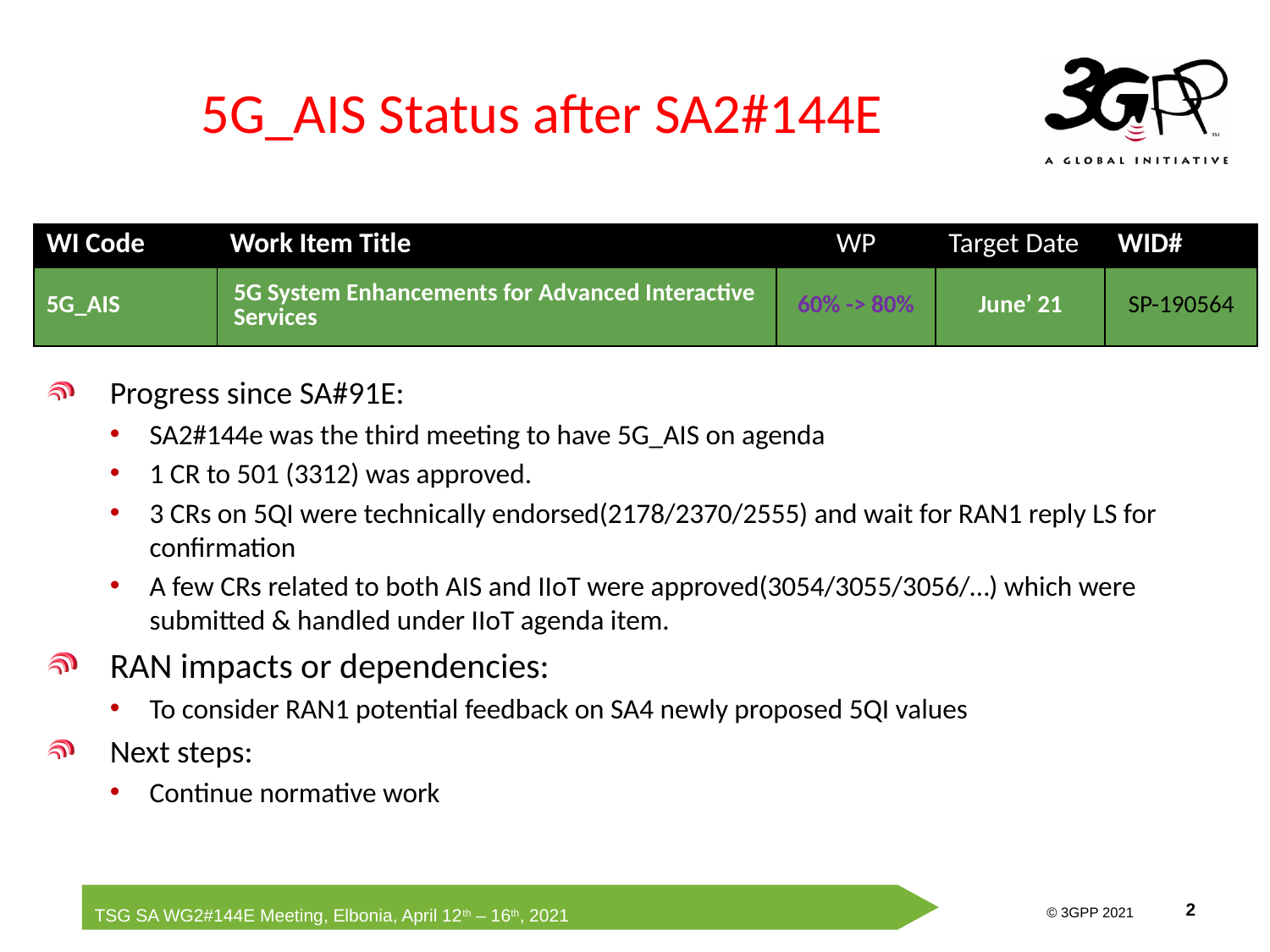

# 5G_AIS Status after SA2#144E
| WI Code | Work Item Title | WP | Target Date | WID# |
| --- | --- | --- | --- | --- |
| 5G\_AIS | 5G System Enhancements for Advanced Interactive Services | 60% -> 80% | June’ 21 | SP-190564 |
Progress since SA#91E:
SA2#144e was the third meeting to have 5G_AIS on agenda
1 CR to 501 (3312) was approved.
3 CRs on 5QI were technically endorsed(2178/2370/2555) and wait for RAN1 reply LS for confirmation
A few CRs related to both AIS and IIoT were approved(3054/3055/3056/…) which were submitted & handled under IIoT agenda item.
RAN impacts or dependencies:
To consider RAN1 potential feedback on SA4 newly proposed 5QI values
Next steps:
Continue normative work